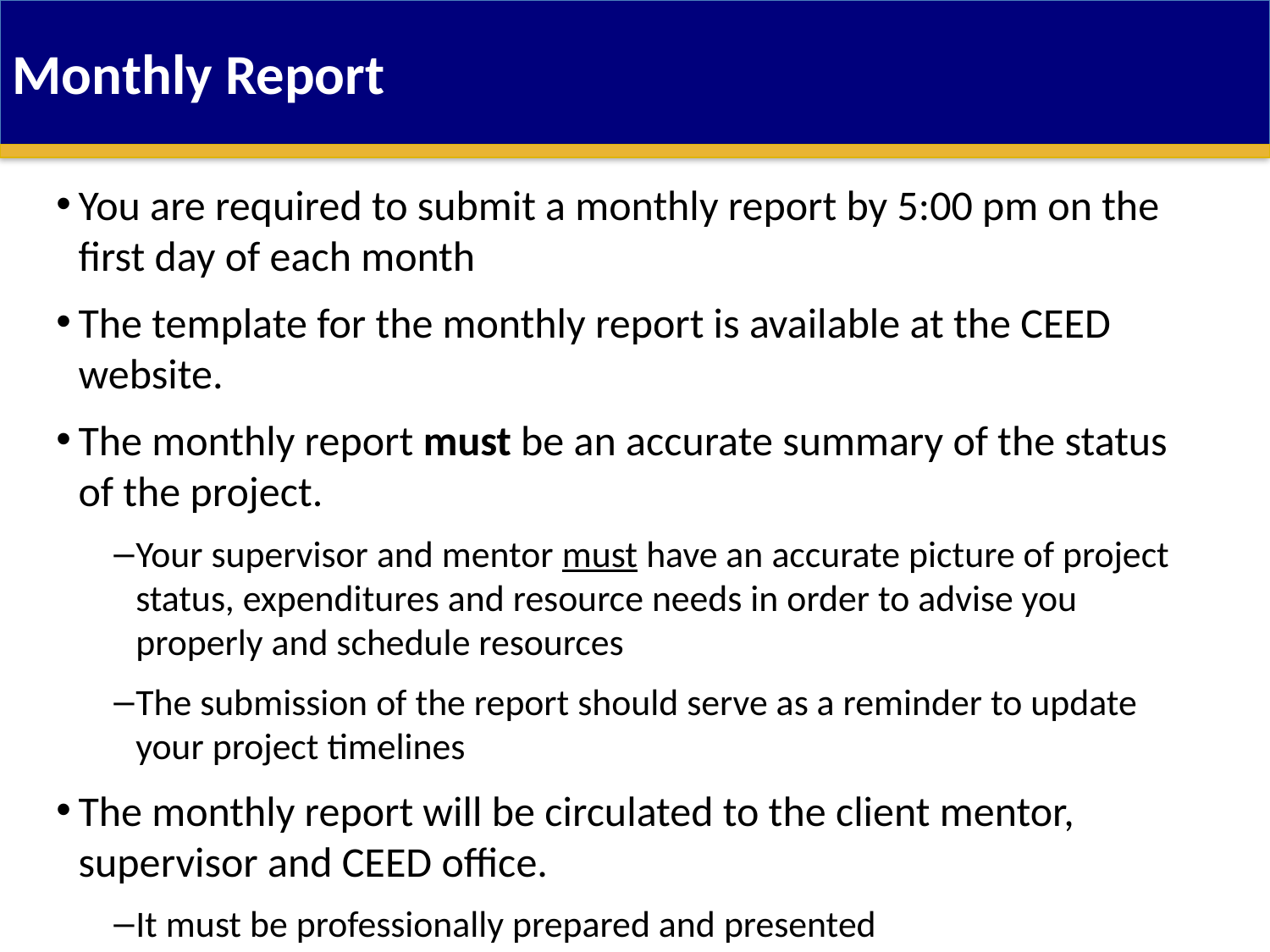

Monthly Report

You are required to submit a monthly report by 5:00 pm on the first day of each month
The template for the monthly report is available at the CEED website.
The monthly report must be an accurate summary of the status of the project.
Your supervisor and mentor must have an accurate picture of project status, expenditures and resource needs in order to advise you properly and schedule resources
The submission of the report should serve as a reminder to update your project timelines
The monthly report will be circulated to the client mentor, supervisor and CEED office.
It must be professionally prepared and presented